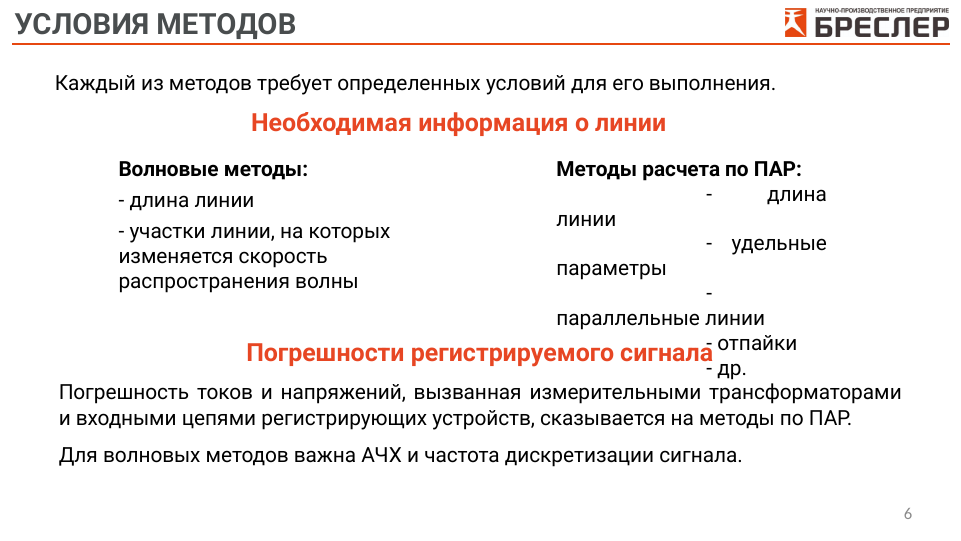

# УСЛОВИЯ МЕТОДОВ
Каждый из методов требует определенных условий для его выполнения.
Необходимая информация о линии
Методы расчета по ПАР:
	- длина линии
	- удельные параметры
	- параллельные линии
	- отпайки
	- др.
Волновые методы:
- длина линии
- участки линии, на которых изменяется скорость распространения волны

Погрешности регистрируемого сигнала
Погрешность токов и напряжений, вызванная измерительными трансформаторами и входными цепями регистрирующих устройств, сказывается на методы по ПАР.
Для волновых методов важна АЧХ и частота дискретизации сигнала.
6